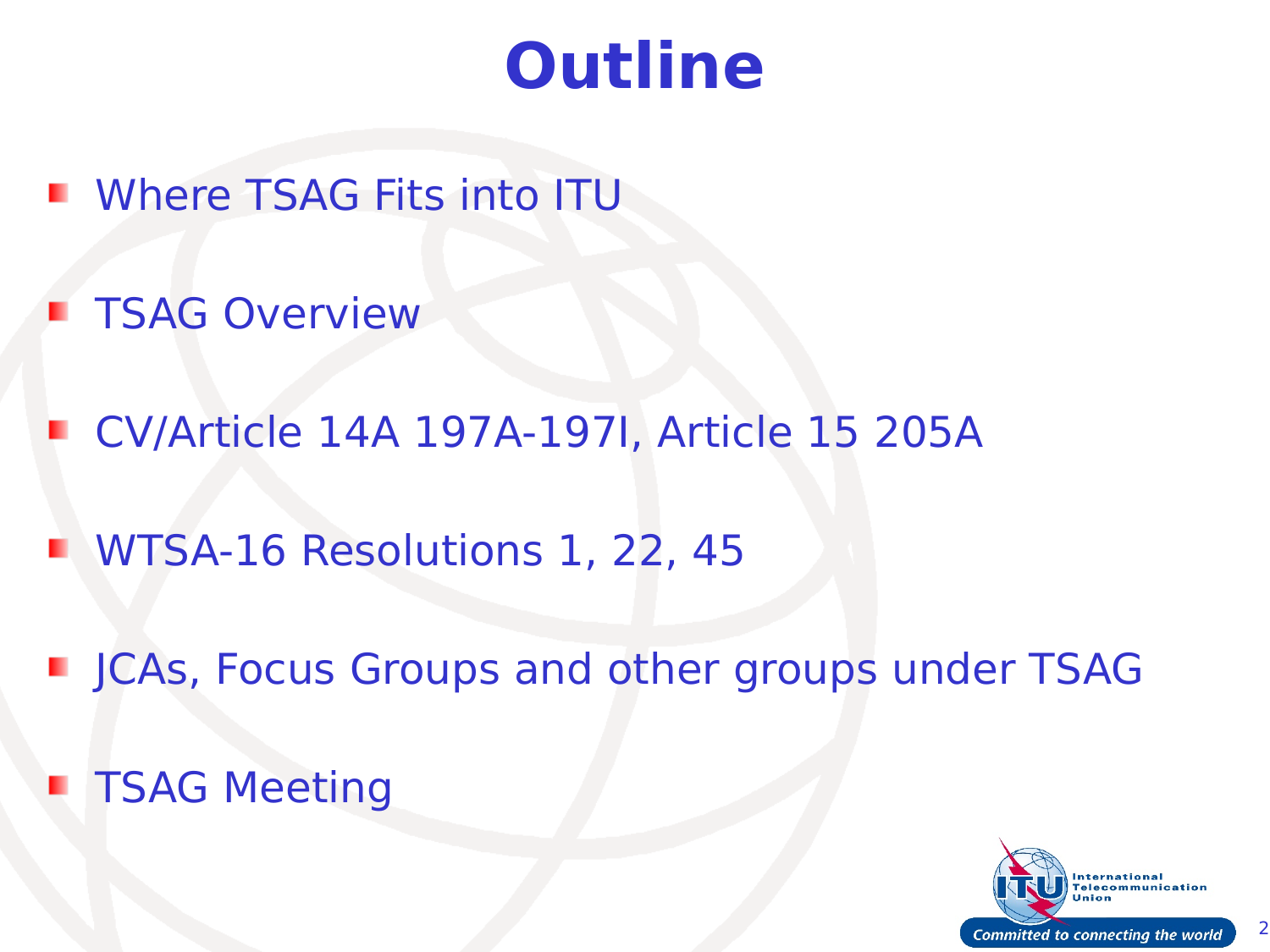

# Outline
Where TSAG Fits into ITU

TSAG Overview

CV/Article 14A 197A-197I, Article 15 205A

WTSA-16 Resolutions 1, 22, 45

JCAs, Focus Groups and other groups under TSAG

TSAG Meeting
2